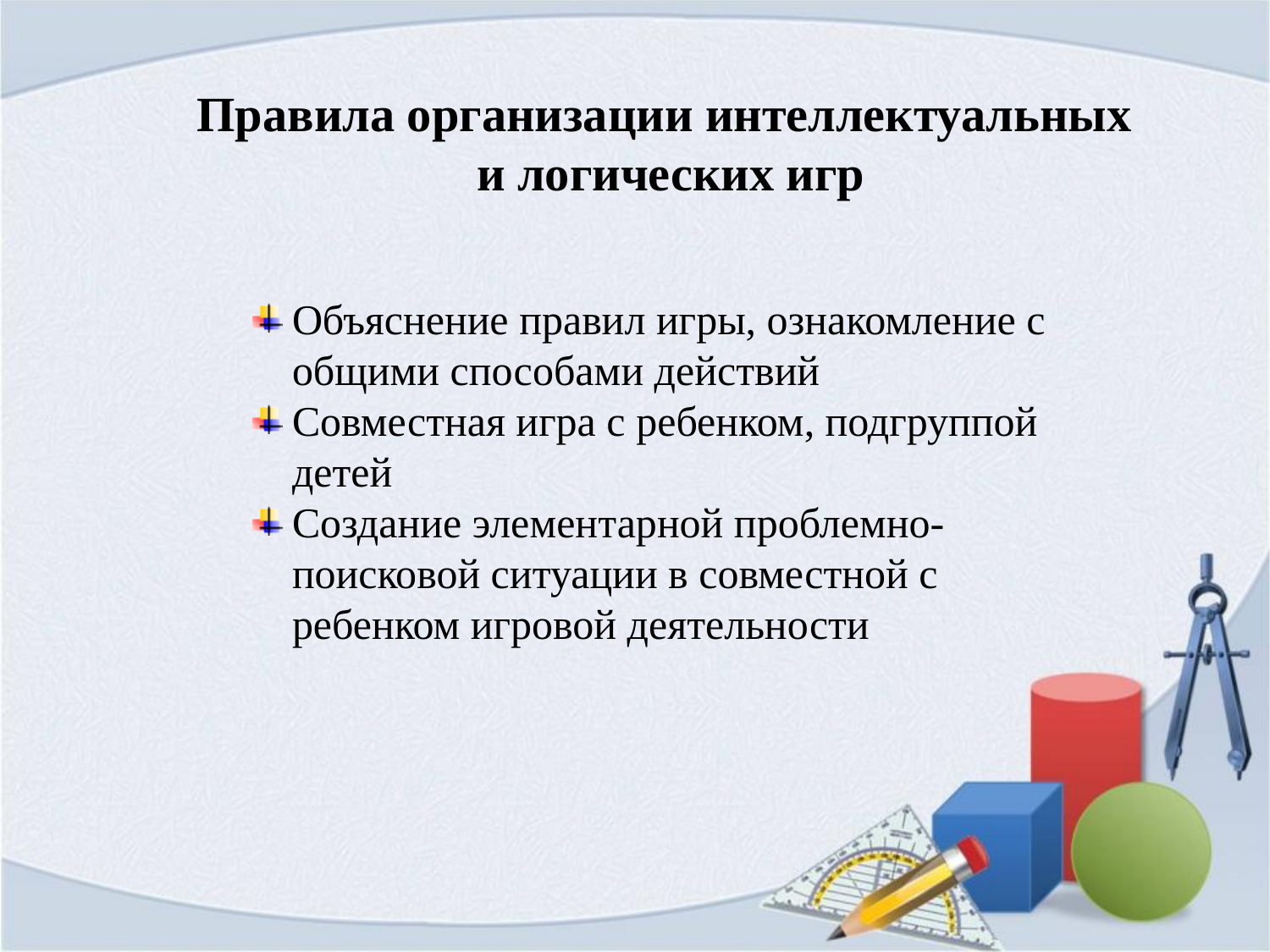

Правила организации интеллектуальных
 и логических игр
Объяснение правил игры, ознакомление с общими способами действий
Совместная игра с ребенком, подгруппой детей
Создание элементарной проблемно-поисковой ситуации в совместной с ребенком игровой деятельности